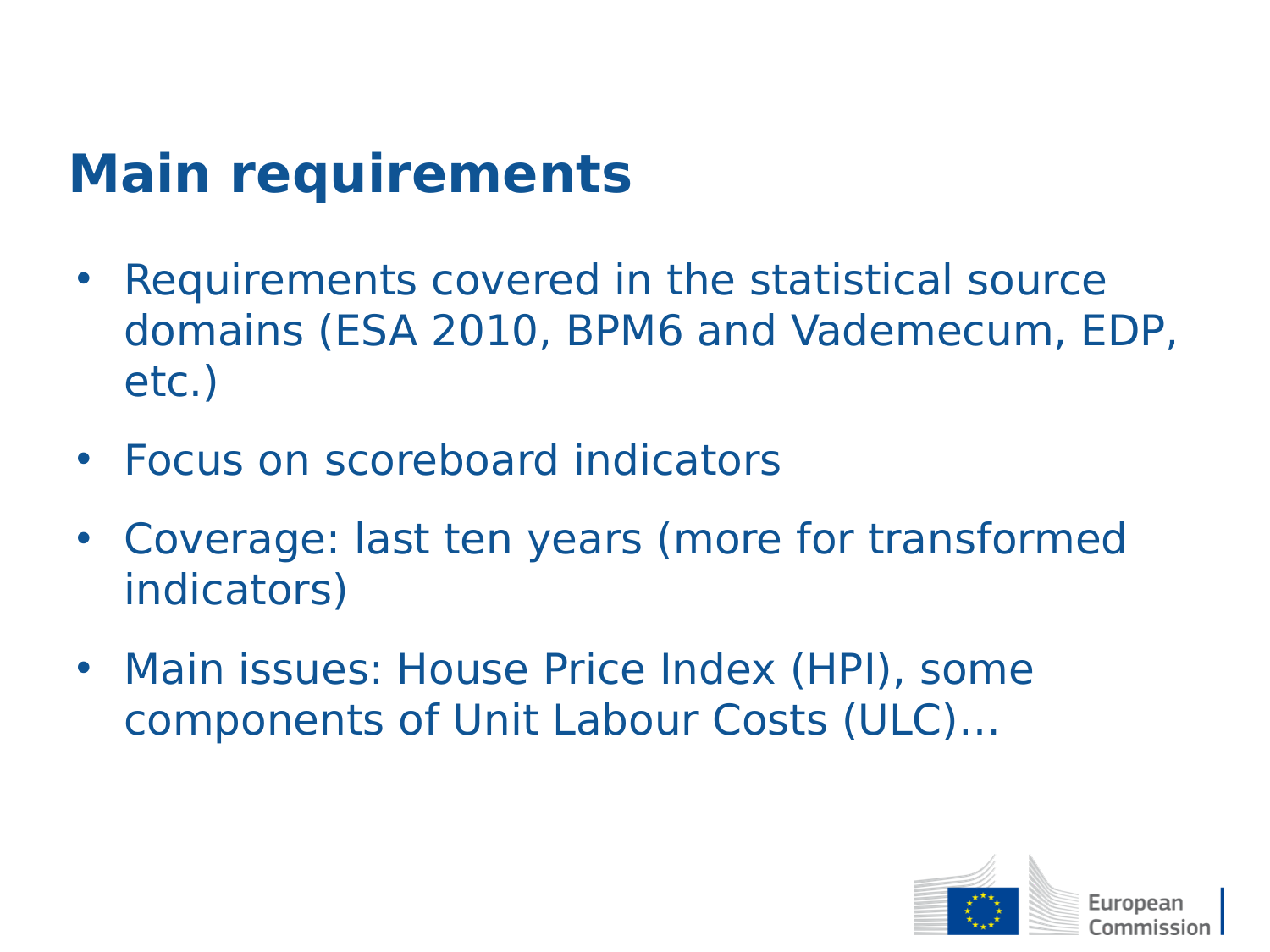

# Main requirements
Requirements covered in the statistical source domains (ESA 2010, BPM6 and Vademecum, EDP, etc.)

Focus on scoreboard indicators

Coverage: last ten years (more for transformed indicators)

Main issues: House Price Index (HPI), some components of Unit Labour Costs (ULC)…